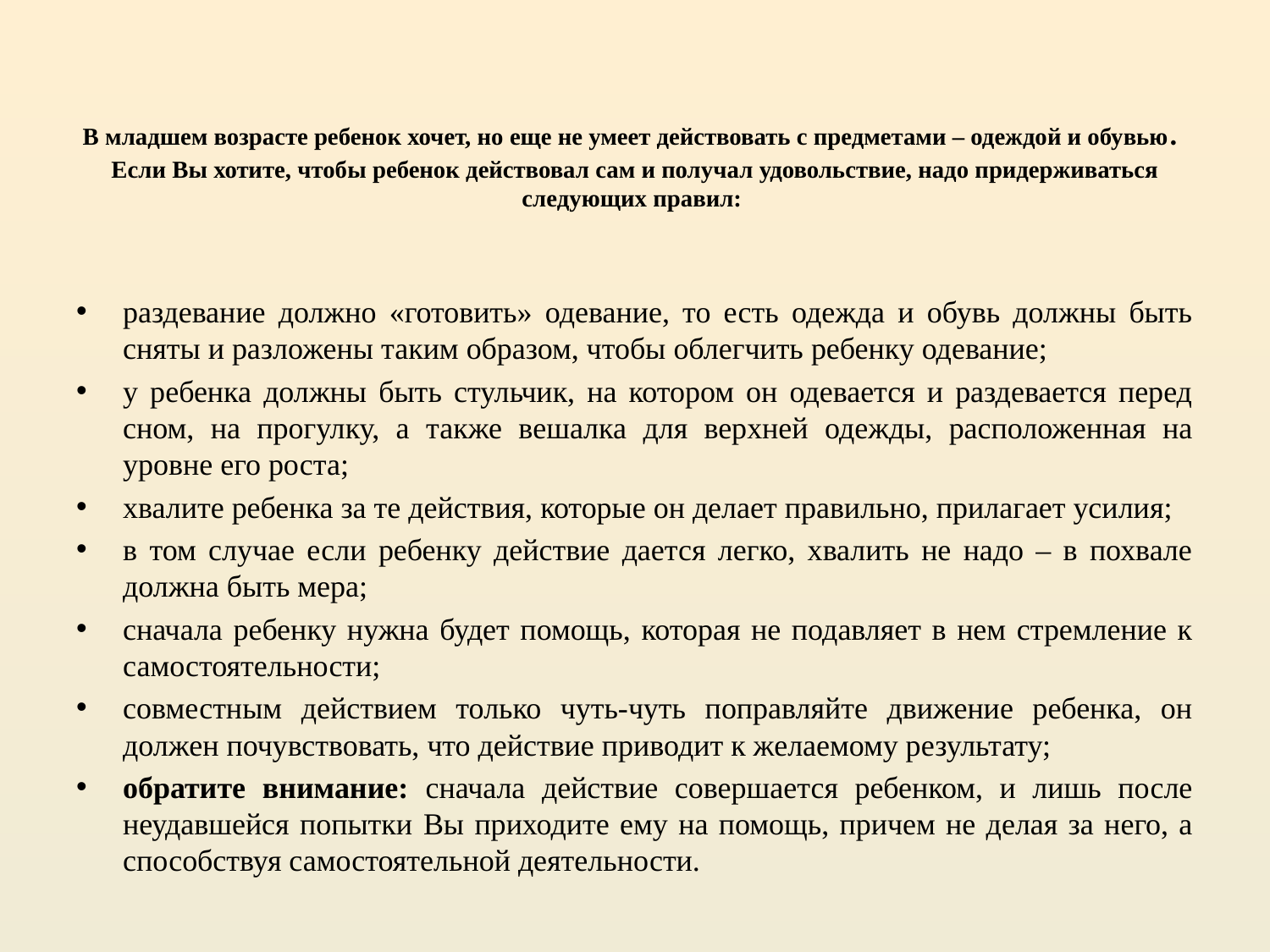

# В младшем возрасте ребенок хочет, но еще не умеет действовать с предметами – одеждой и обувью. Если Вы хотите, чтобы ребенок действовал сам и получал удовольствие, надо придерживаться следующих правил:
раздевание должно «готовить» одевание, то есть одежда и обувь должны быть сняты и разложены таким образом, чтобы облегчить ребенку одевание;
у ребенка должны быть стульчик, на котором он одевается и раздевается перед сном, на прогулку, а также вешалка для верхней одежды, расположенная на уровне его роста;
хвалите ребенка за те действия, которые он делает правильно, прилагает усилия;
в том случае если ребенку действие дается легко, хвалить не надо – в похвале должна быть мера;
сначала ребенку нужна будет помощь, которая не подавляет в нем стремление к самостоятельности;
совместным действием только чуть-чуть поправляйте движение ребенка, он должен почувствовать, что действие приводит к желаемому результату;
обратите внимание: сначала действие совершается ребенком, и лишь после неудавшейся попытки вы приходите ему на помощь, причем не делая за него, а способствуя самостоятельной деятельности.